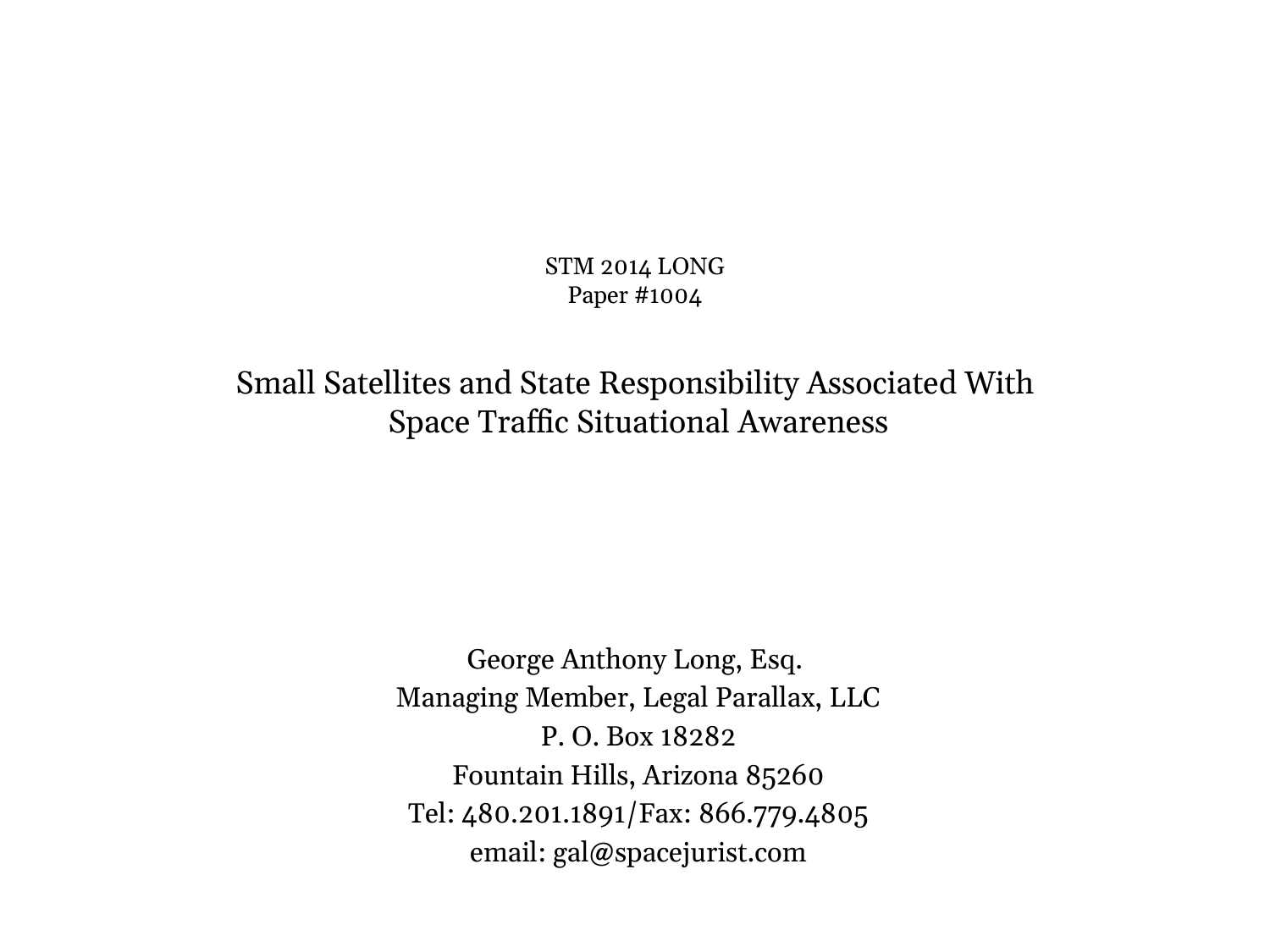

# STM 2014 LONG Paper #1004 Small Satellites and State Responsibility Associated With Space Traffic Situational Awareness
George Anthony Long, Esq.
 Managing Member, Legal Parallax, LLC
 P. O. Box 18282
 Fountain Hills, Arizona 85260
 Tel: 480.201.1891/Fax: 866.779.4805
 email: gal@spacejurist.com